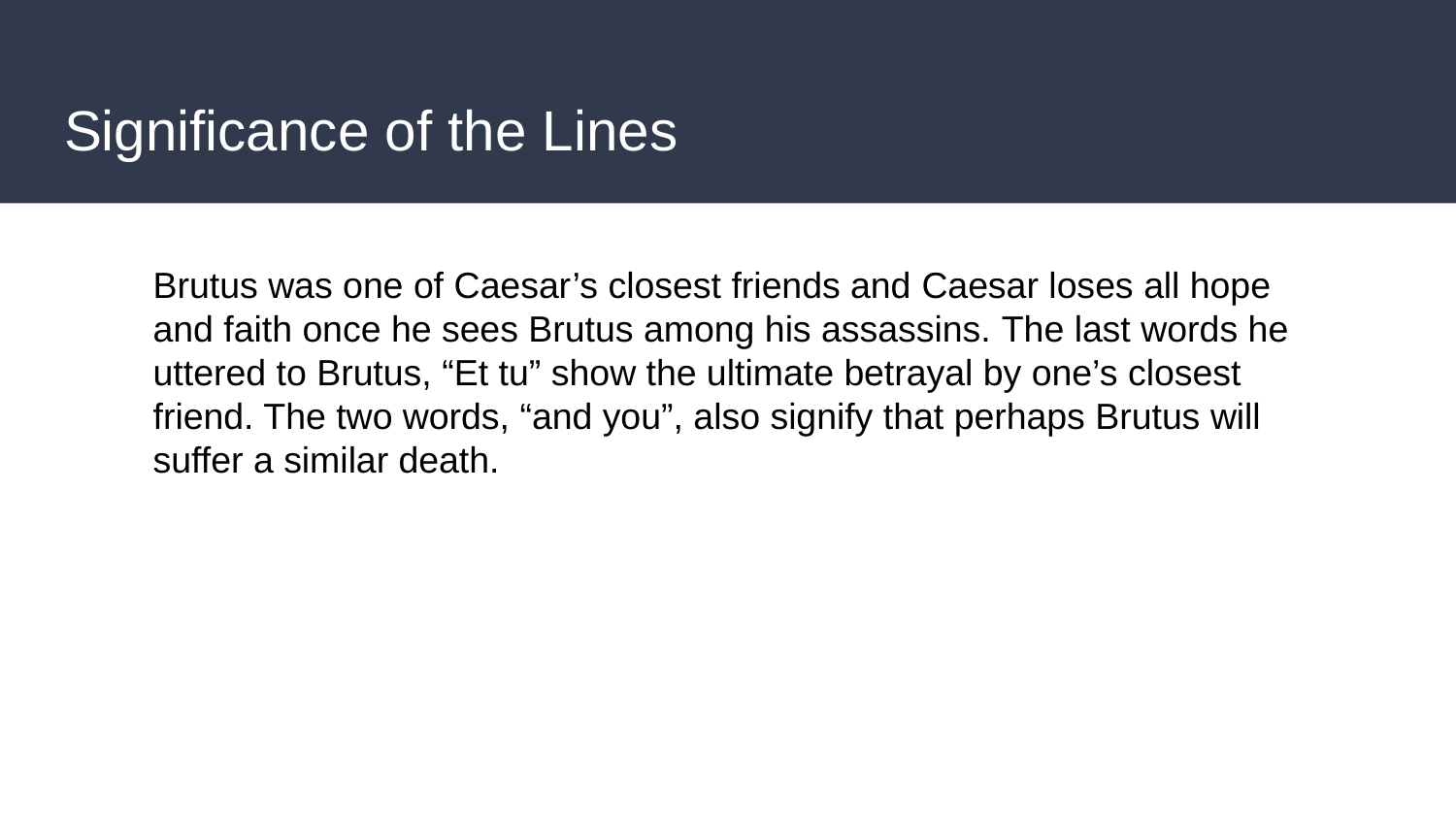

# Significance of the Lines

Brutus was one of Caesar’s closest friends and Caesar loses all hope and faith once he sees Brutus among his assassins. The last words he uttered to Brutus, “Et tu” show the ultimate betrayal by one’s closest friend. The two words, “and you”, also signify that perhaps Brutus will suffer a similar death.